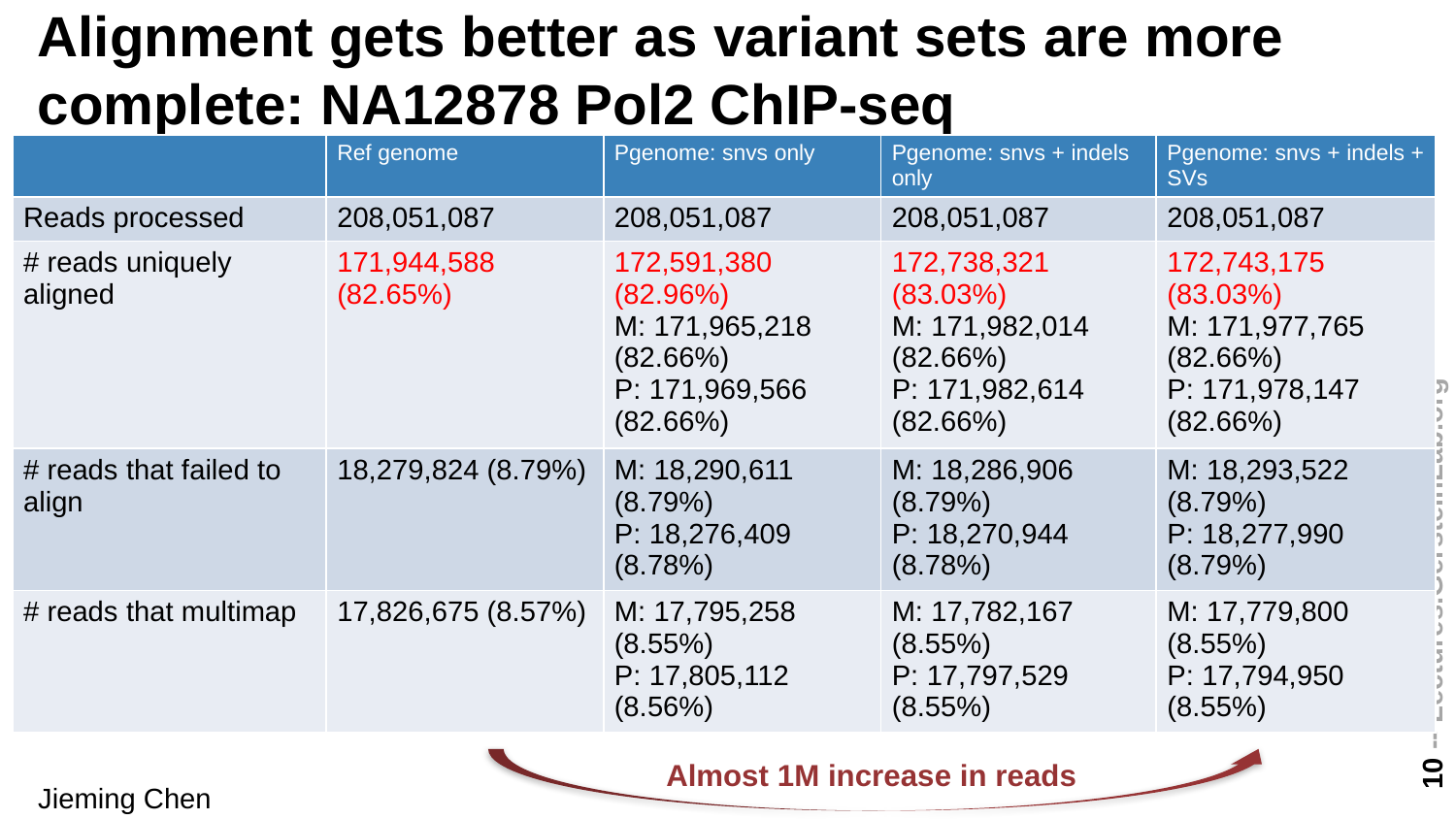

# Alignment gets better as variant sets are more complete: NA12878 Pol2 ChIP-seq
|  | Ref genome | Pgenome: snvs only | Pgenome: snvs + indels only | Pgenome: snvs + indels + SVs |
| --- | --- | --- | --- | --- |
| Reads processed | 208,051,087 | 208,051,087 | 208,051,087 | 208,051,087 |
| # reads uniquely aligned | 171,944,588 (82.65%) | 172,591,380 (82.96%) M: 171,965,218 (82.66%) P: 171,969,566 (82.66%) | 172,738,321 (83.03%) M: 171,982,014 (82.66%) P: 171,982,614 (82.66%) | 172,743,175 (83.03%) M: 171,977,765 (82.66%) P: 171,978,147 (82.66%) |
| # reads that failed to align | 18,279,824 (8.79%) | M: 18,290,611 (8.79%) P: 18,276,409 (8.78%) | M: 18,286,906 (8.79%) P: 18,270,944 (8.78%) | M: 18,293,522 (8.79%) P: 18,277,990 (8.79%) |
| # reads that multimap | 17,826,675 (8.57%) | M: 17,795,258 (8.55%) P: 17,805,112 (8.56%) | M: 17,782,167 (8.55%) P: 17,797,529 (8.55%) | M: 17,779,800 (8.55%) P: 17,794,950 (8.55%) |

Almost 1M increase in reads
Jieming Chen